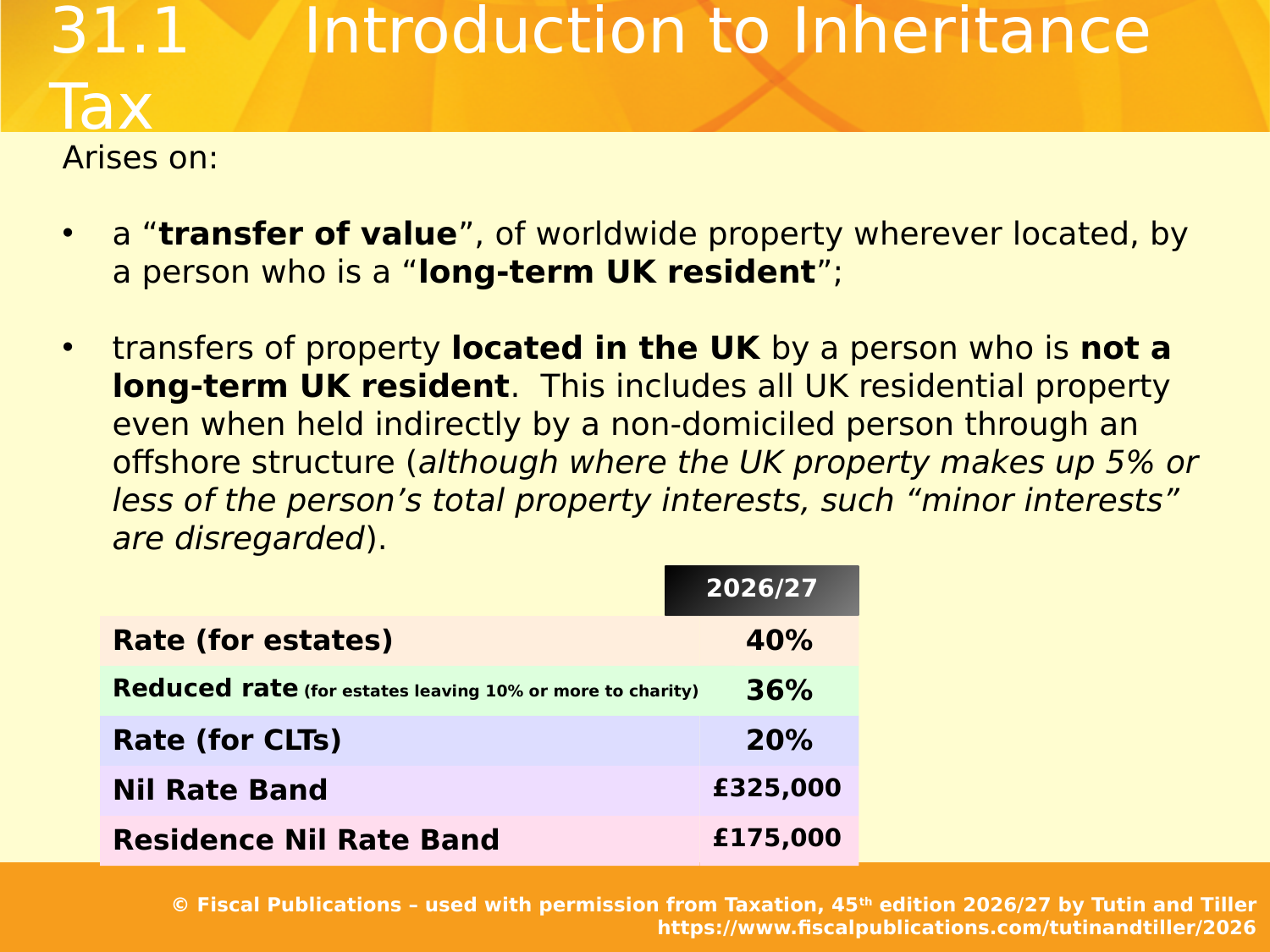

31.1	Introduction to Inheritance Tax
Arises on:

a “transfer of value”, of worldwide property wherever located, by a person who is a “long-term UK resident”;

transfers of property located in the UK by a person who is not a long-term UK resident.  This includes all UK residential property even when held indirectly by a non-domiciled person through an offshore structure (although where the UK property makes up 5% or less of the person’s total property interests, such “minor interests” are disregarded).
2026/27
Rate (for estates)
40%
Reduced rate (for estates leaving 10% or more to charity)
36%
Rate (for CLTs)
20%
Nil Rate Band
	£325,000
Residence Nil Rate Band
£175,000